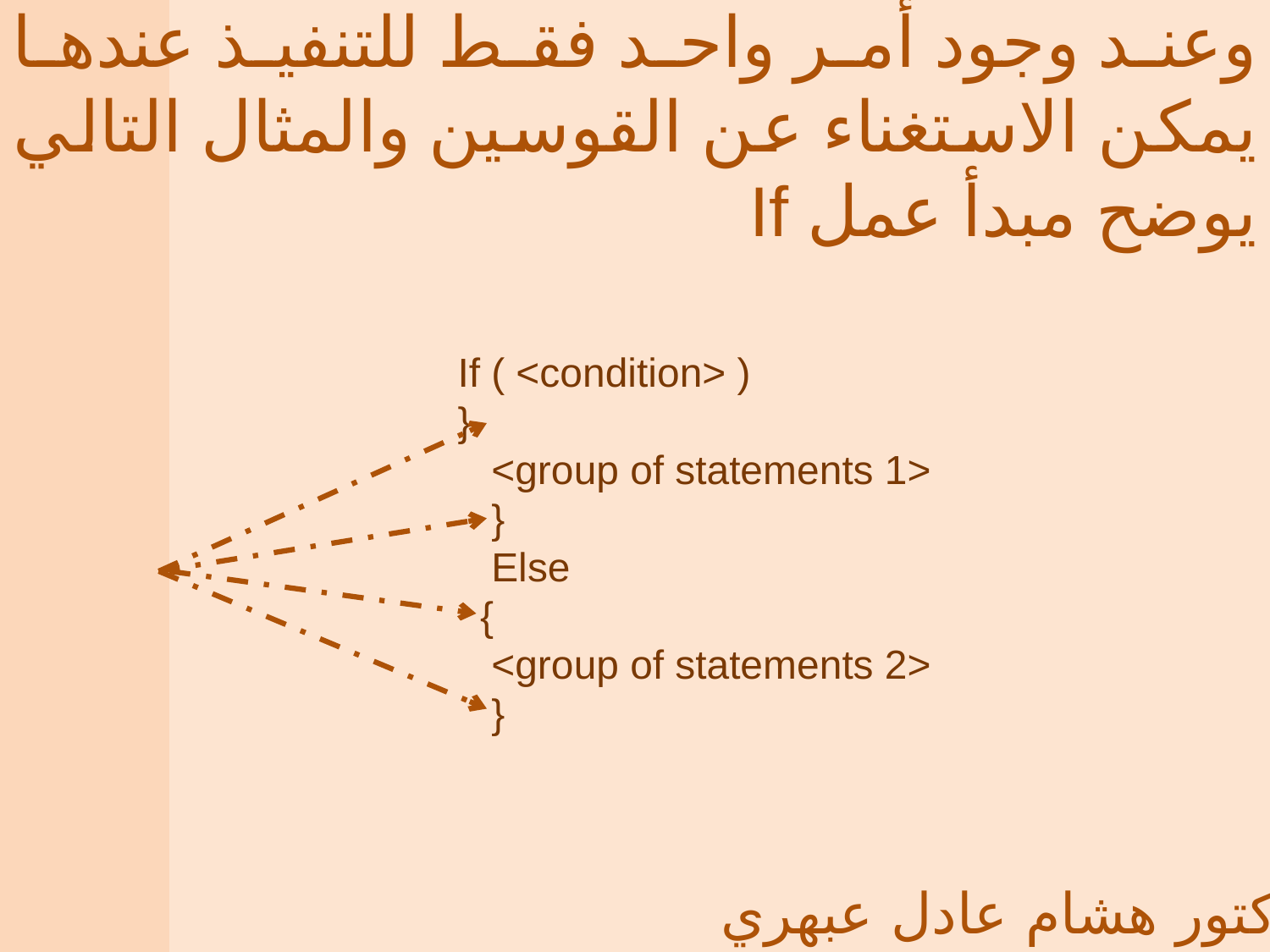

وعند وجود أمر واحد فقط للتنفيذ عندها يمكن الاستغناء عن القوسين والمثال التالي يوضح مبدأ عمل If
If ( <condition> )
   {
    <group of statements 1>
    }
    Else
   {
    <group of statements 2>
    }
الدكتور هشام عادل عبهري